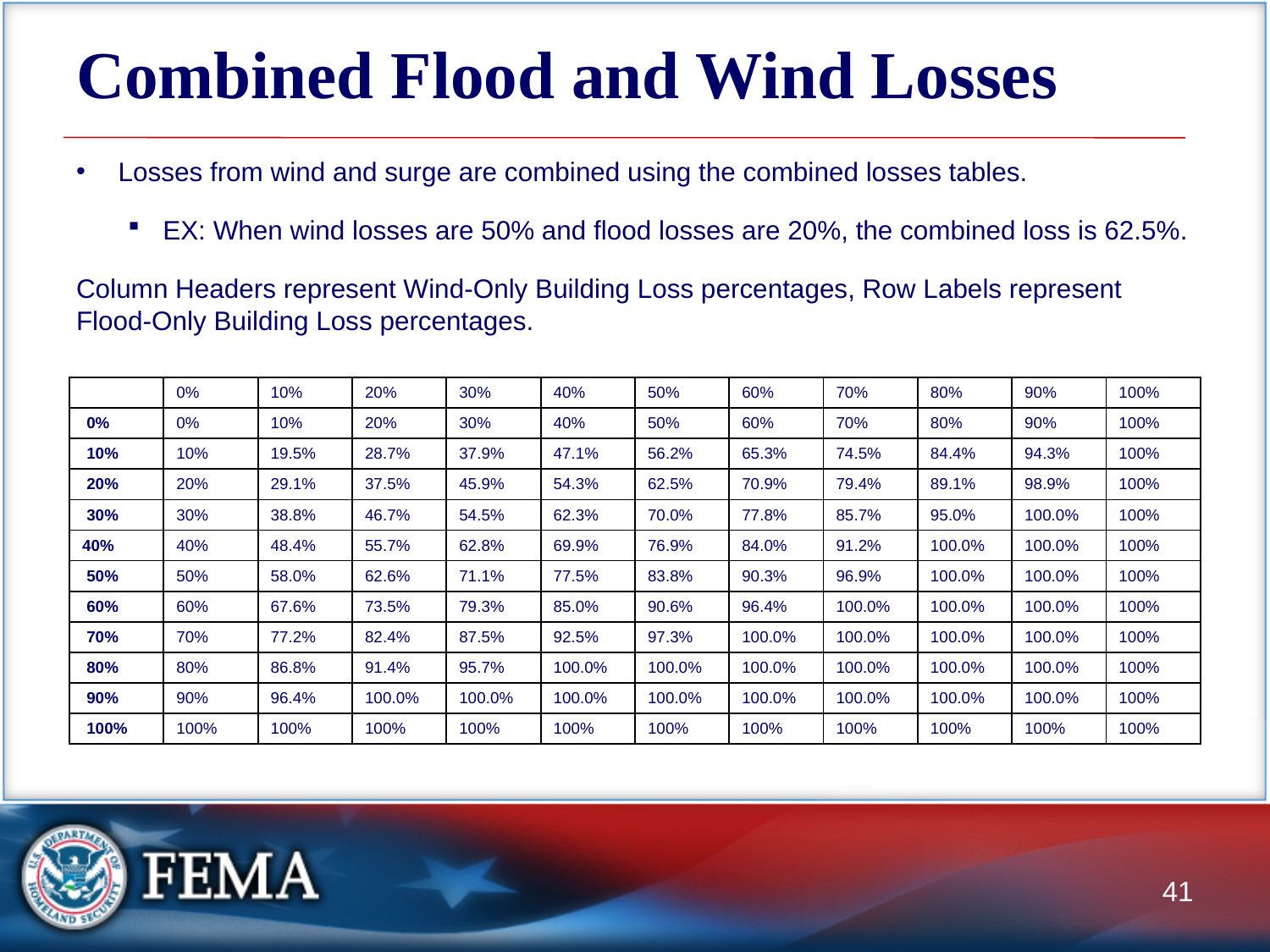

# Combined Flood and Wind Losses
 Losses from wind and surge are combined using the combined losses tables.
EX: When wind losses are 50% and flood losses are 20%, the combined loss is 62.5%.
Column Headers represent Wind-Only Building Loss percentages, Row Labels represent Flood-Only Building Loss percentages.
|  | 0% | 10% | 20% | 30% | 40% | 50% | 60% | 70% | 80% | 90% | 100% |
| --- | --- | --- | --- | --- | --- | --- | --- | --- | --- | --- | --- |
| 0% | 0% | 10% | 20% | 30% | 40% | 50% | 60% | 70% | 80% | 90% | 100% |
| 10% | 10% | 19.5% | 28.7% | 37.9% | 47.1% | 56.2% | 65.3% | 74.5% | 84.4% | 94.3% | 100% |
| 20% | 20% | 29.1% | 37.5% | 45.9% | 54.3% | 62.5% | 70.9% | 79.4% | 89.1% | 98.9% | 100% |
| 30% | 30% | 38.8% | 46.7% | 54.5% | 62.3% | 70.0% | 77.8% | 85.7% | 95.0% | 100.0% | 100% |
| 40% | 40% | 48.4% | 55.7% | 62.8% | 69.9% | 76.9% | 84.0% | 91.2% | 100.0% | 100.0% | 100% |
| 50% | 50% | 58.0% | 62.6% | 71.1% | 77.5% | 83.8% | 90.3% | 96.9% | 100.0% | 100.0% | 100% |
| 60% | 60% | 67.6% | 73.5% | 79.3% | 85.0% | 90.6% | 96.4% | 100.0% | 100.0% | 100.0% | 100% |
| 70% | 70% | 77.2% | 82.4% | 87.5% | 92.5% | 97.3% | 100.0% | 100.0% | 100.0% | 100.0% | 100% |
| 80% | 80% | 86.8% | 91.4% | 95.7% | 100.0% | 100.0% | 100.0% | 100.0% | 100.0% | 100.0% | 100% |
| 90% | 90% | 96.4% | 100.0% | 100.0% | 100.0% | 100.0% | 100.0% | 100.0% | 100.0% | 100.0% | 100% |
| 100% | 100% | 100% | 100% | 100% | 100% | 100% | 100% | 100% | 100% | 100% | 100% |
41